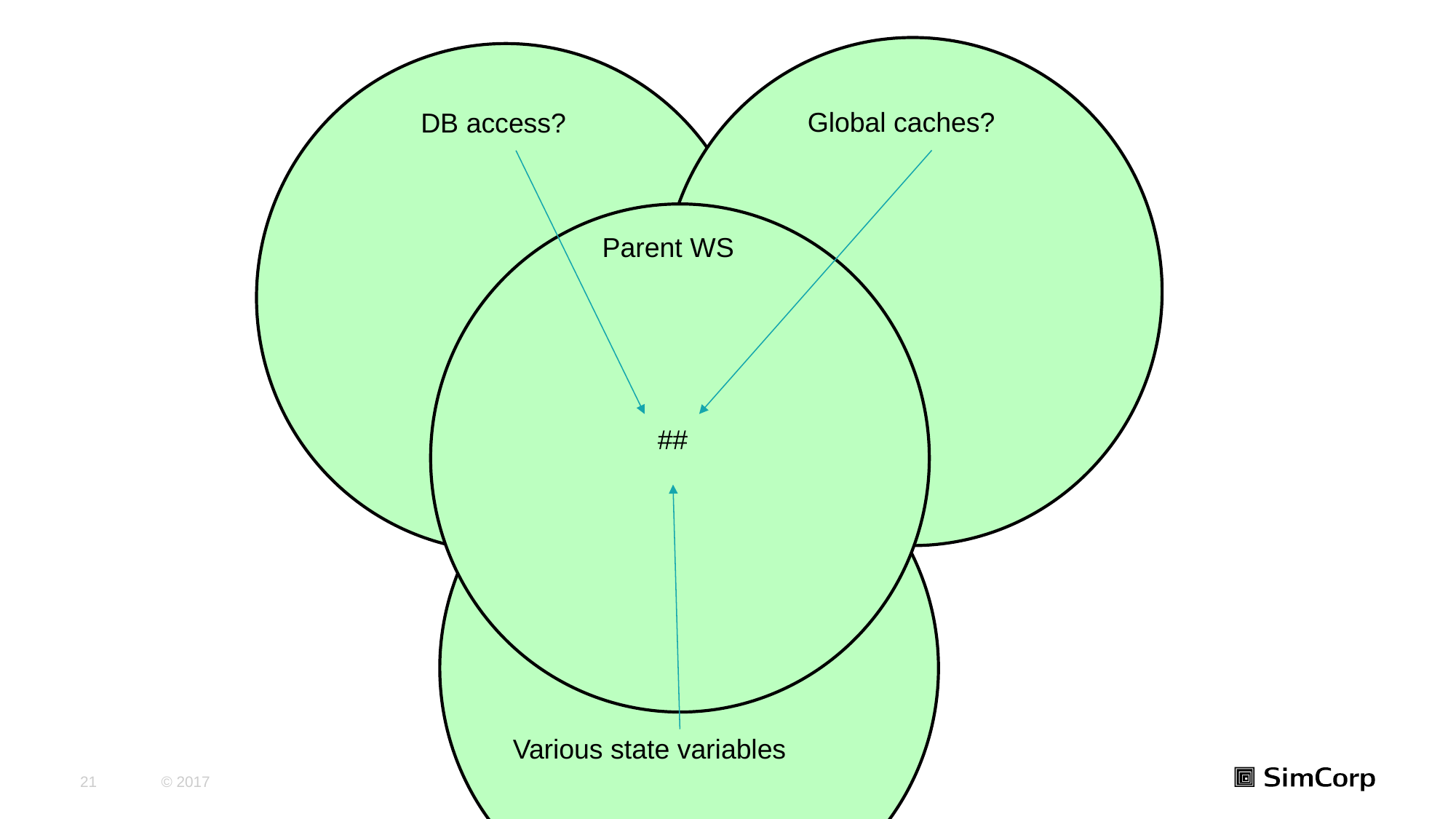

Global caches?
DB access?
##

Parent WS
Various state variables
21